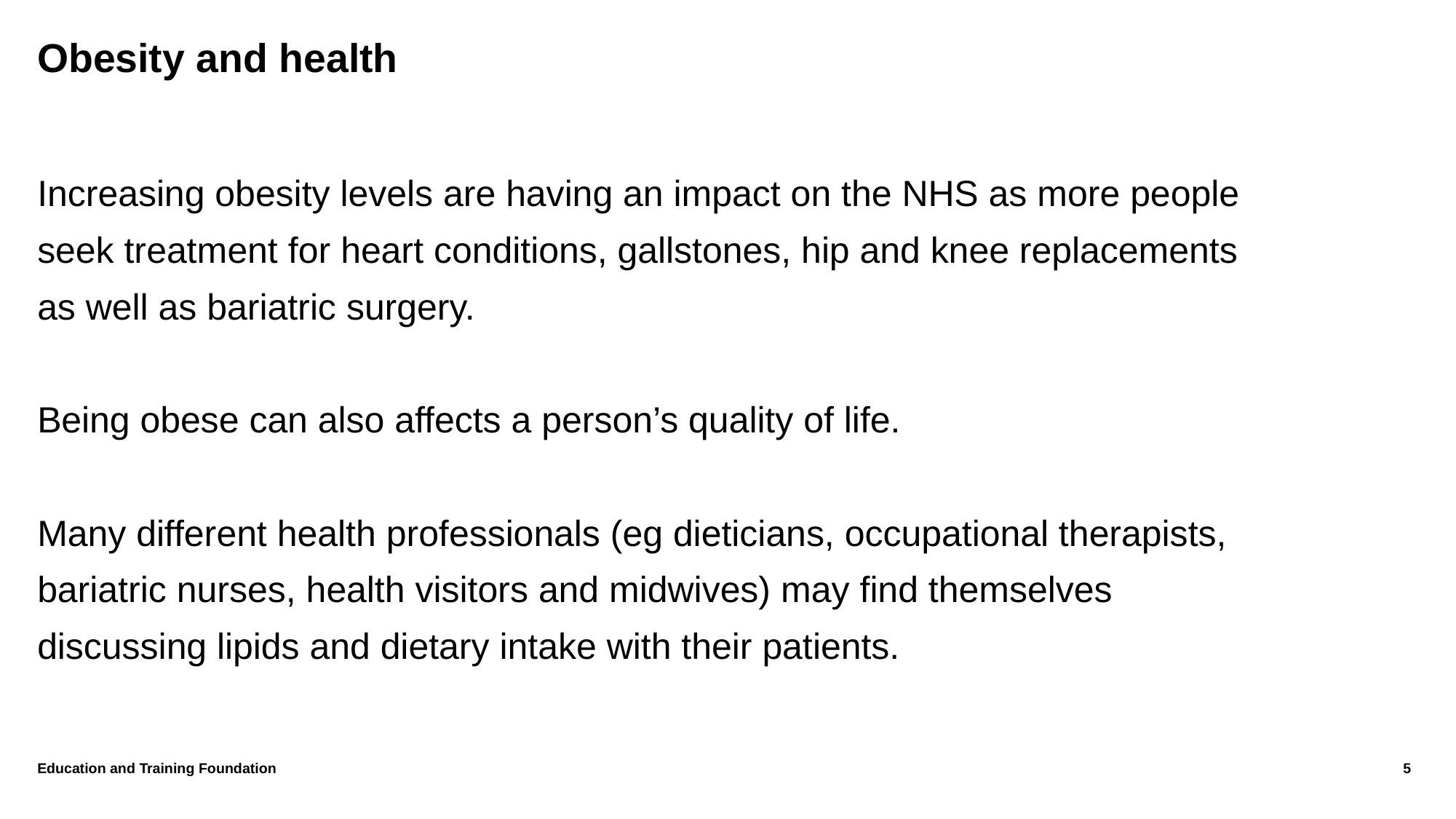

# Obesity and health
Increasing obesity levels are having an impact on the NHS as more people seek treatment for heart conditions, gallstones, hip and knee replacements as well as bariatric surgery.

Being obese can also affects a person’s quality of life.

Many different health professionals (eg dieticians, occupational therapists, bariatric nurses, health visitors and midwives) may find themselves discussing lipids and dietary intake with their patients.
Education and Training Foundation
5